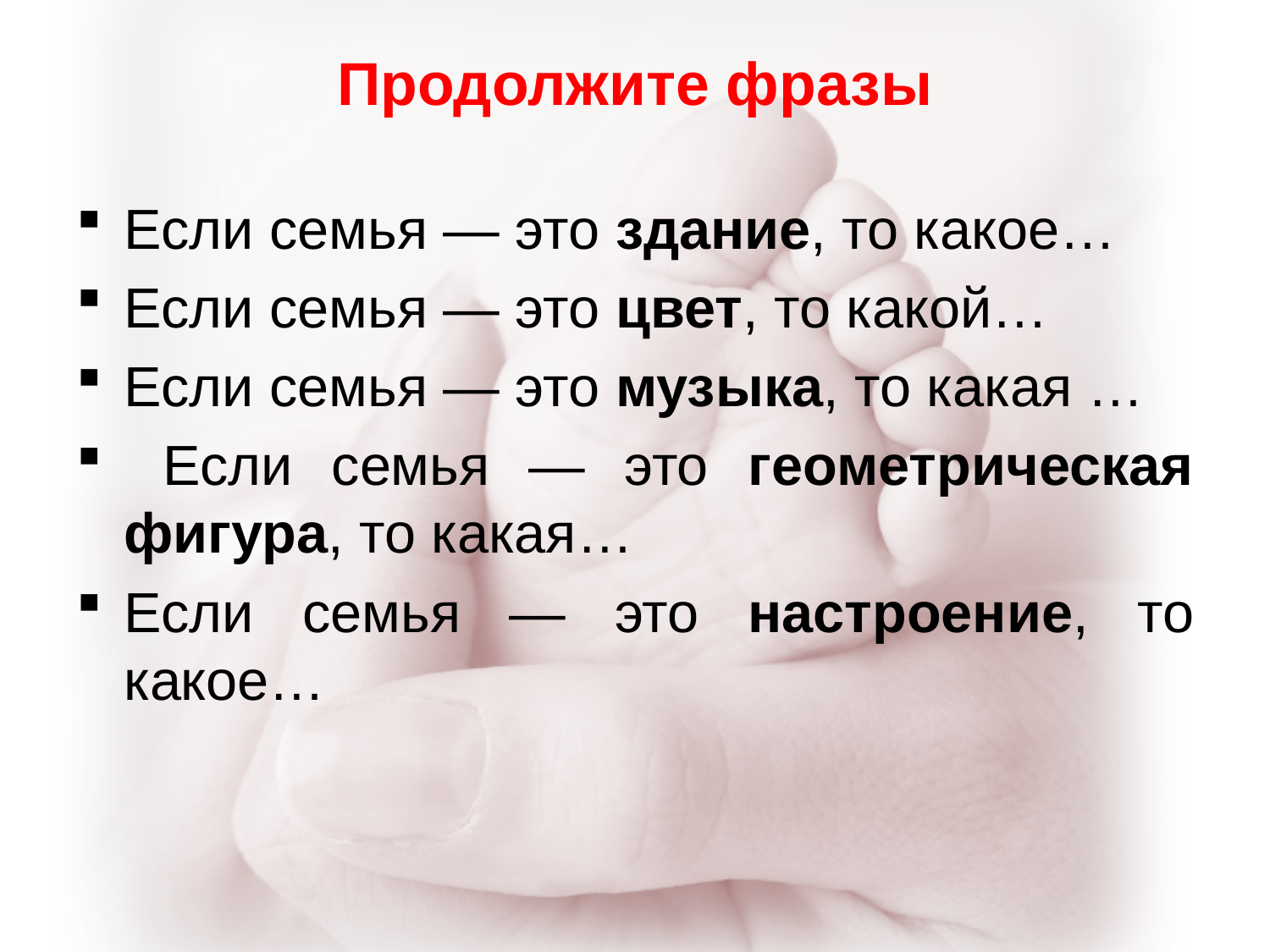

# Продолжите фразы
Если семья — это здание, то какое…
Если семья — это цвет, то какой…
Если семья — это музыка, то какая …
 Если семья — это геометрическая фигура, то какая…
Если семья — это настроение, то какое…